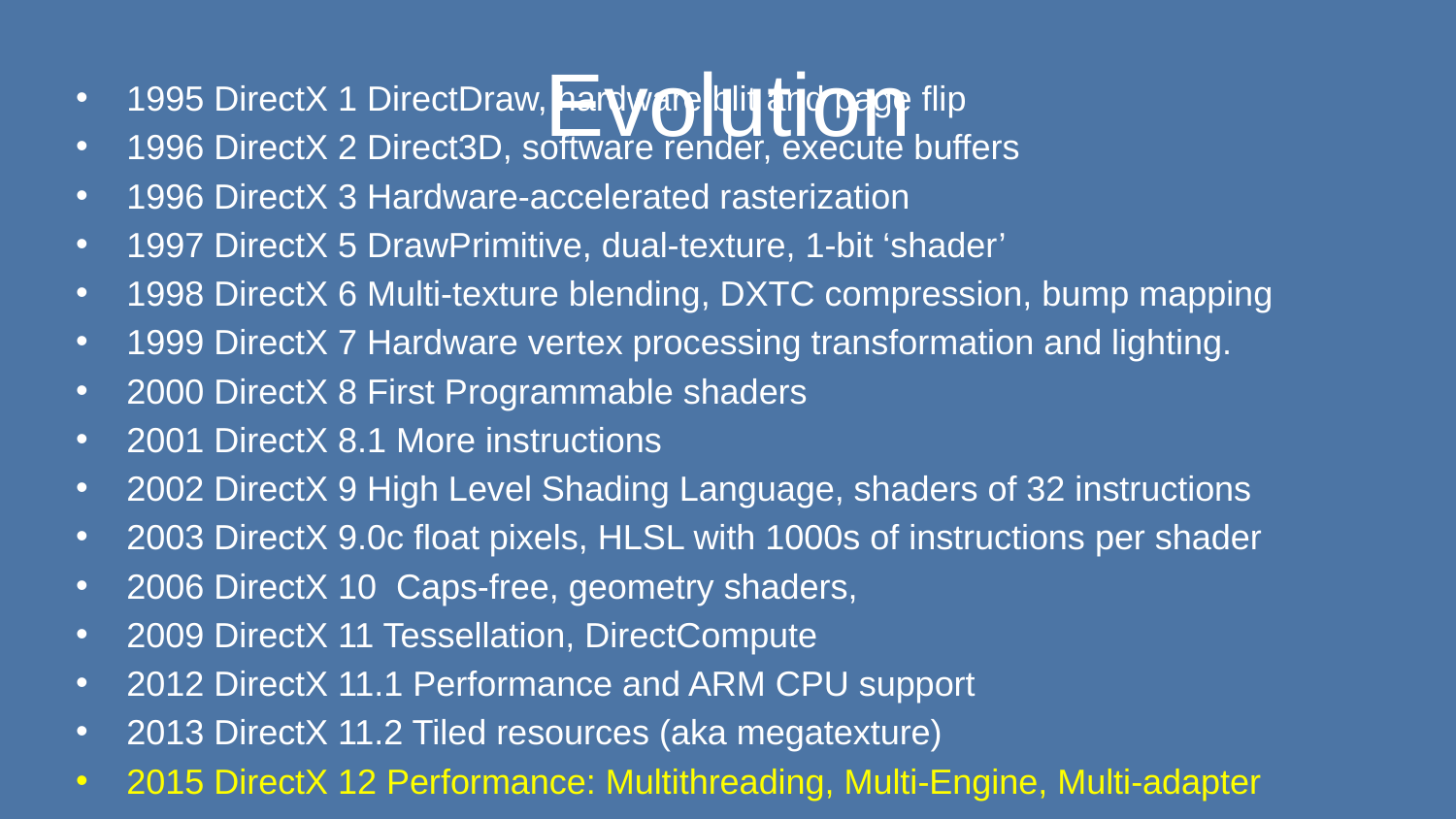

# Evolution
1995 DirectX 1 DirectDraw, hardware blit and page flip
1996 DirectX 2 Direct3D, software render, execute buffers
1996 DirectX 3 Hardware-accelerated rasterization
1997 DirectX 5 DrawPrimitive, dual-texture, 1-bit ‘shader’
1998 DirectX 6 Multi-texture blending, DXTC compression, bump mapping
1999 DirectX 7 Hardware vertex processing transformation and lighting.
2000 DirectX 8 First Programmable shaders
2001 DirectX 8.1 More instructions
2002 DirectX 9 High Level Shading Language, shaders of 32 instructions
2003 DirectX 9.0c float pixels, HLSL with 1000s of instructions per shader
2006 DirectX 10  Caps-free, geometry shaders,
2009 DirectX 11 Tessellation, DirectCompute
2012 DirectX 11.1 Performance and ARM CPU support
2013 DirectX 11.2 Tiled resources (aka megatexture)
2015 DirectX 12 Performance: Multithreading, Multi-Engine, Multi-adapter